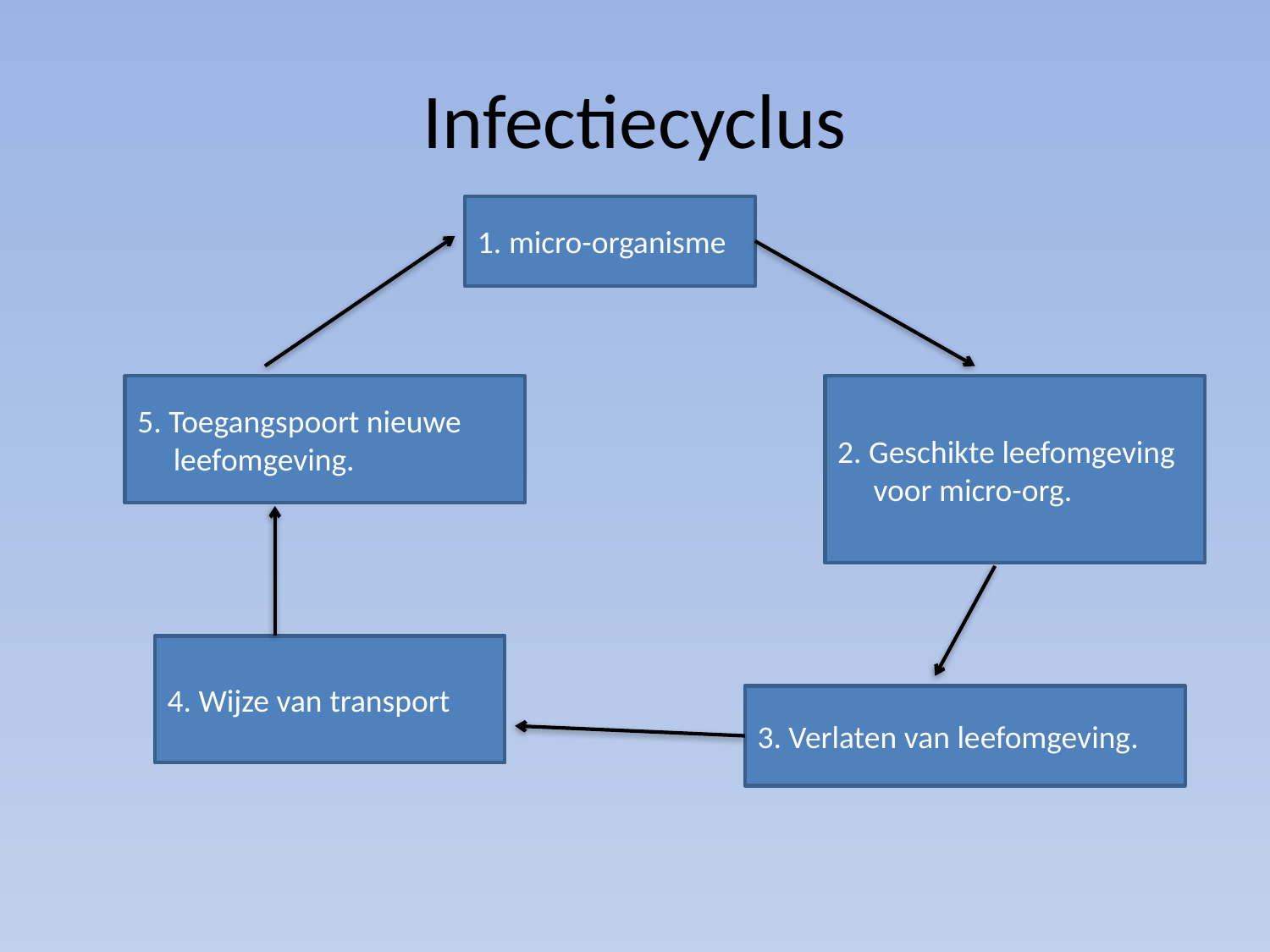

# Infectiecyclus
1. micro-organisme

5. Toegangspoort nieuwe
     leefomgeving.
2. Geschikte leefomgeving
     voor micro-org.
4. Wijze van transport
3. Verlaten van leefomgeving.